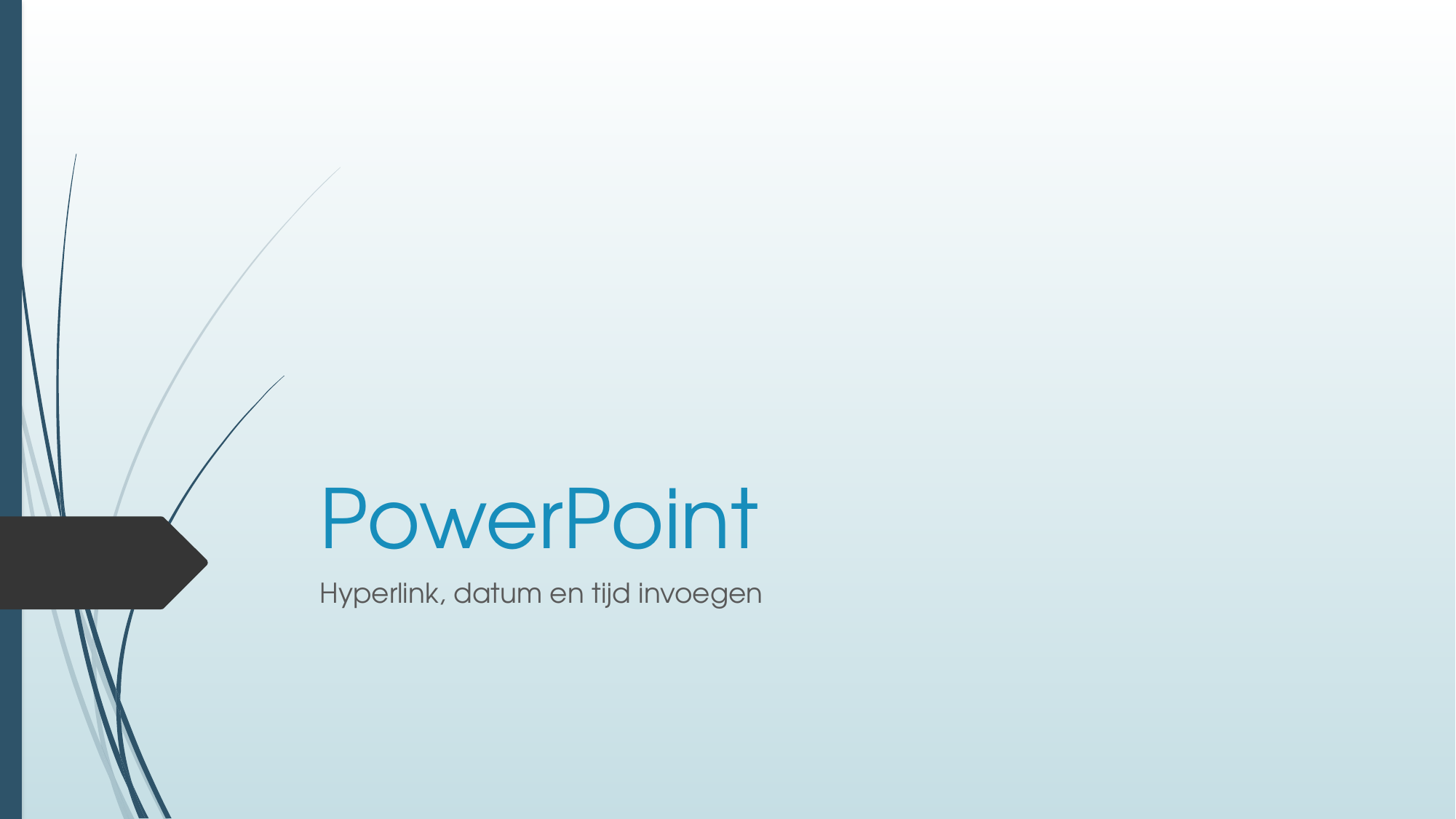

# PowerPoint
Hyperlink, datum en tijd invoegen